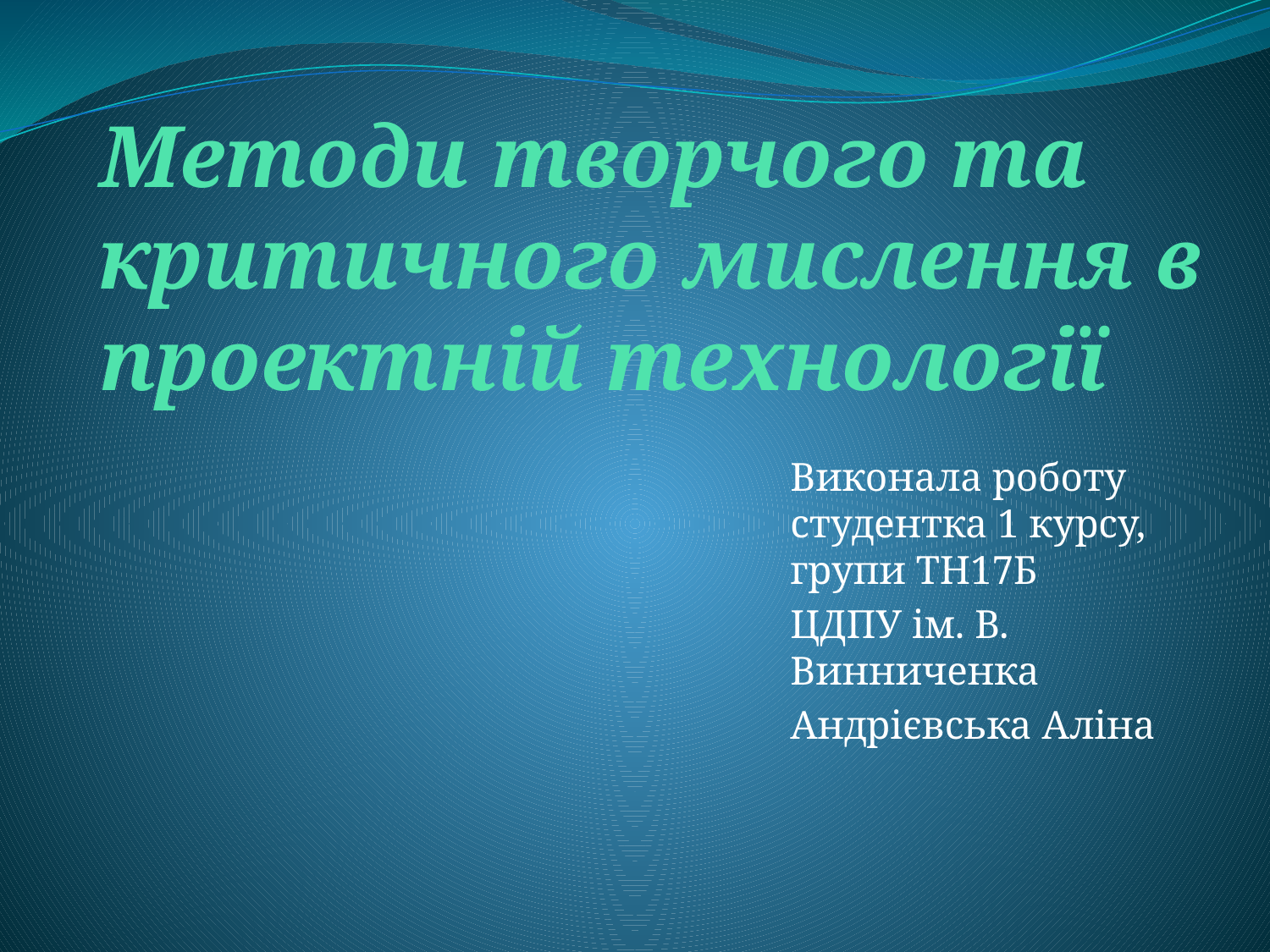

# Методи творчого та критичного мислення в проектній технології
Виконала роботу
студентка 1 курсу, групи ТН17Б
ЦДПУ ім. В. Винниченка
Андрієвська Аліна